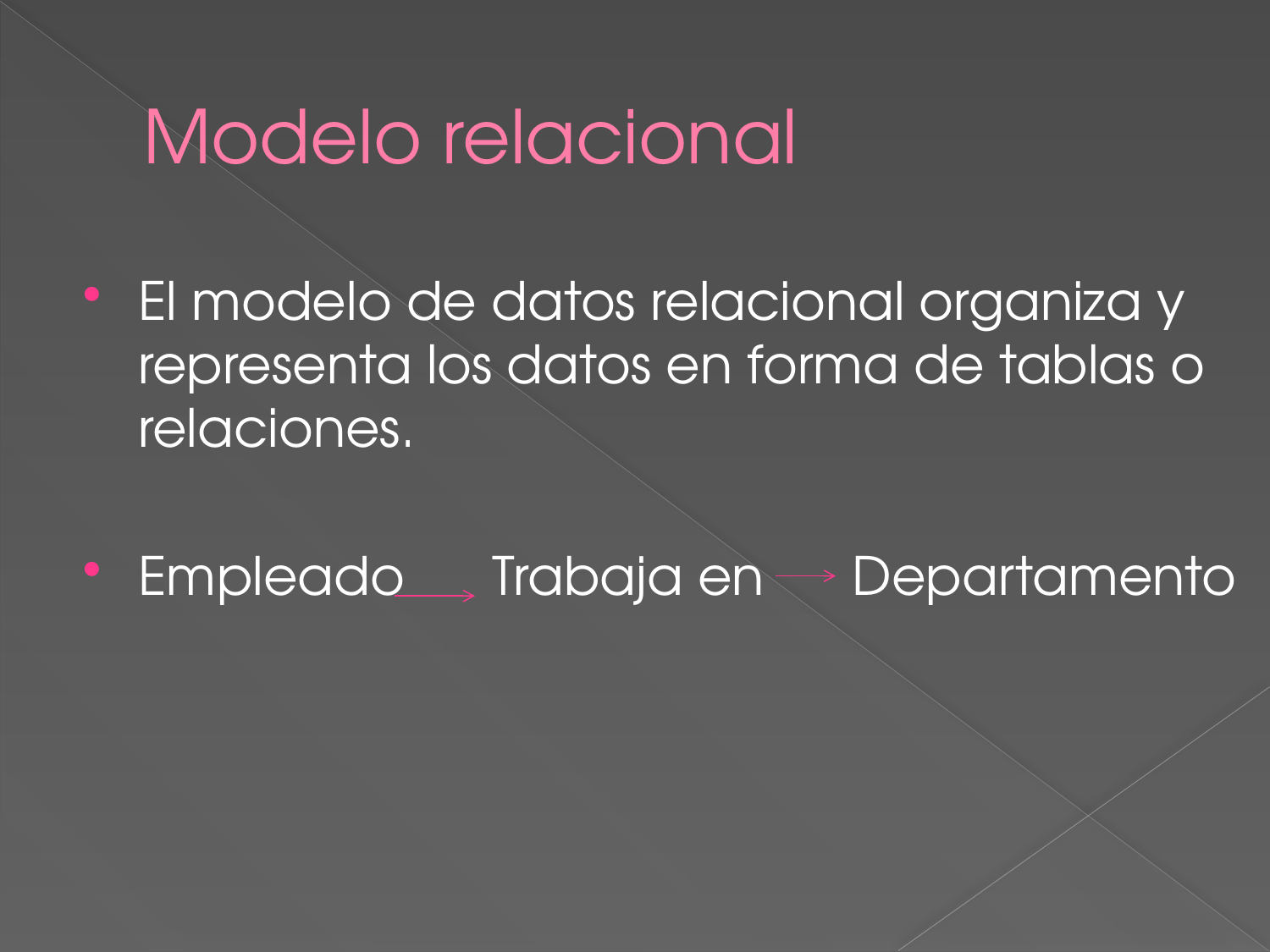

# Modelo relacional
El modelo de datos relacional organiza y representa los datos en forma de tablas o relaciones.

Empleado      Trabaja en      Departamento